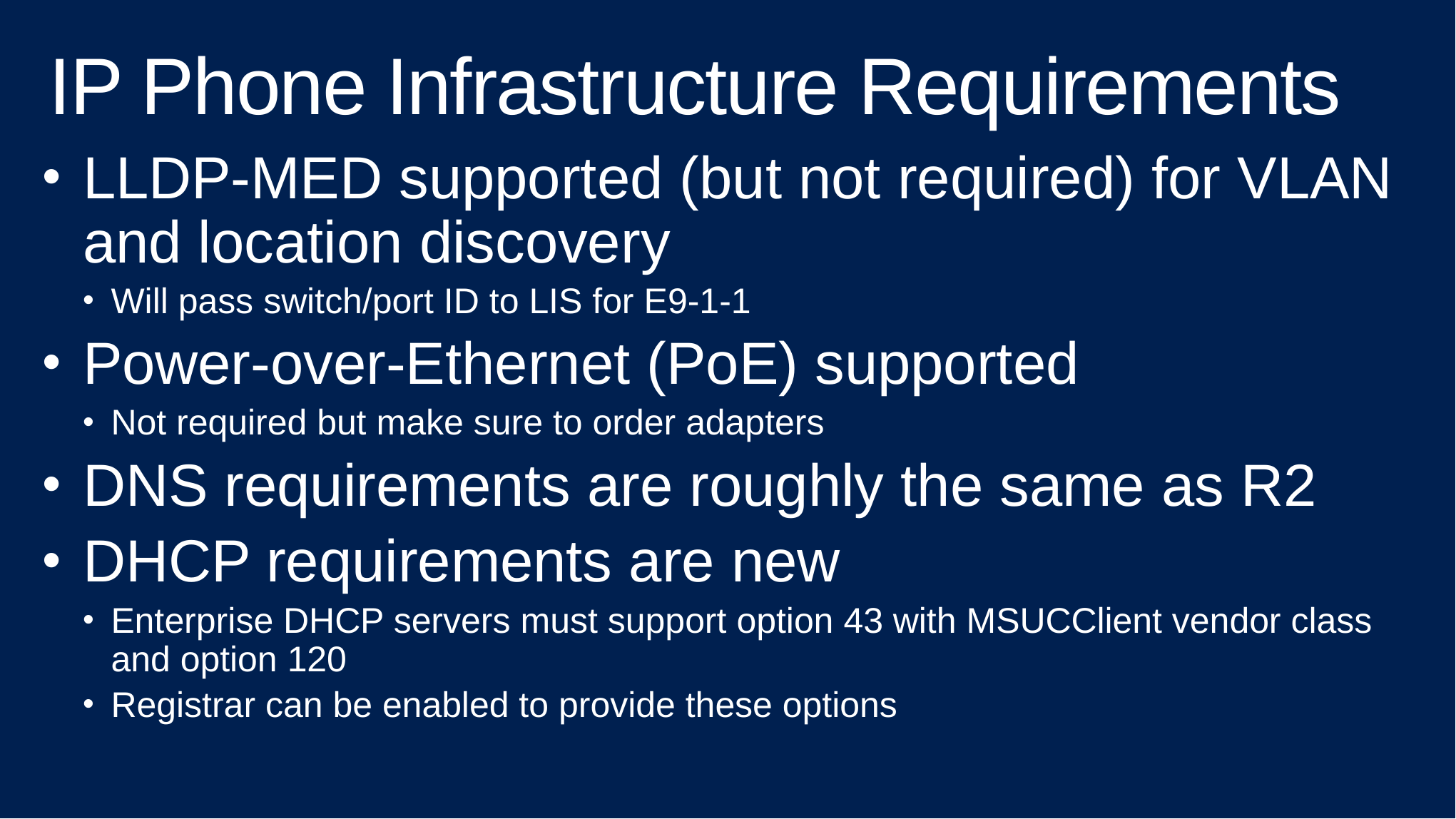

# IP Phone Infrastructure Requirements
LLDP-MED supported (but not required) for VLAN and location discovery
Will pass switch/port ID to LIS for E9-1-1
Power-over-Ethernet (PoE) supported
Not required but make sure to order adapters
DNS requirements are roughly the same as R2
DHCP requirements are new
Enterprise DHCP servers must support option 43 with MSUCClient vendor class and option 120
Registrar can be enabled to provide these options